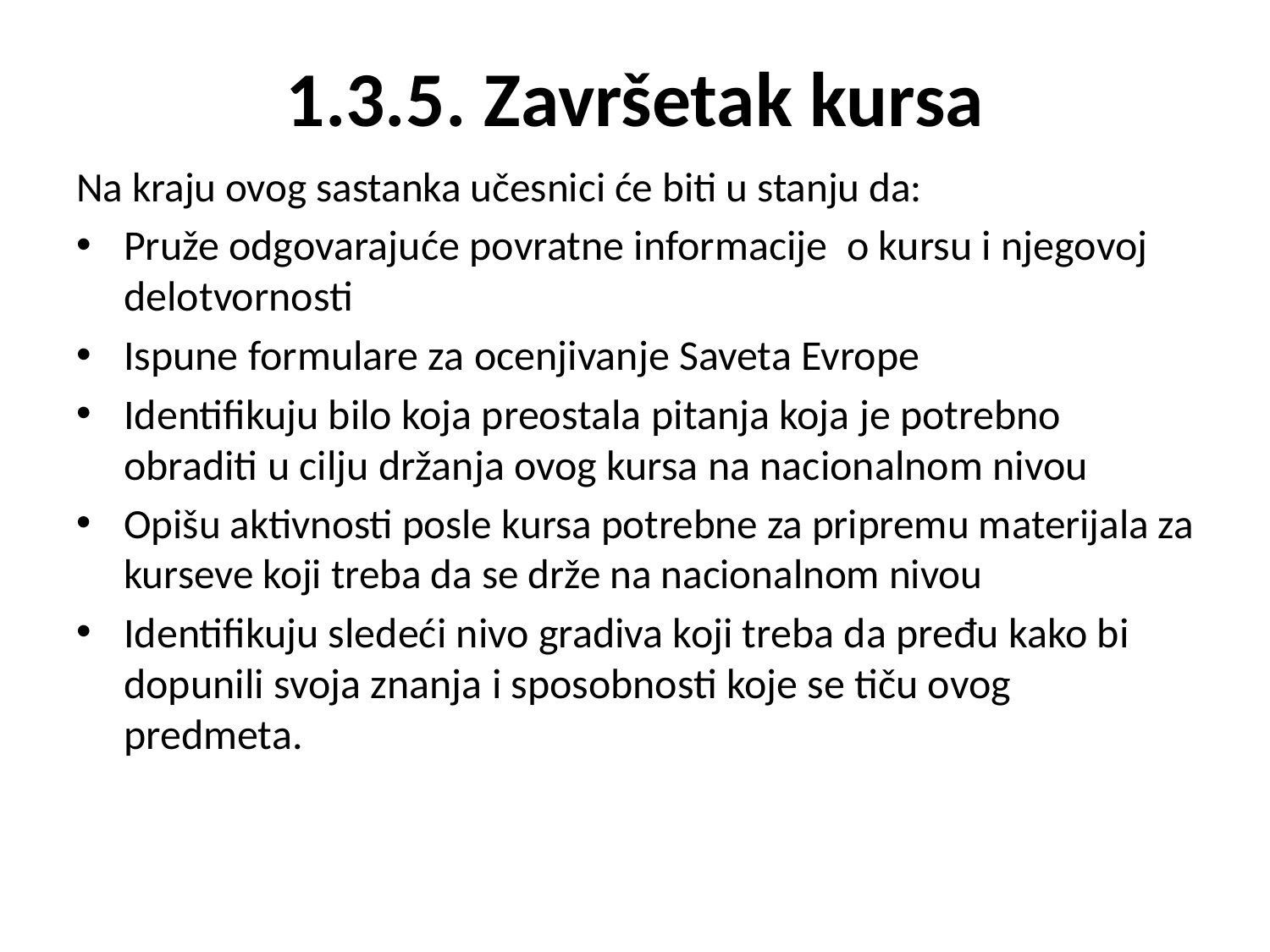

# 1.3.5. Završetak kursa
Na kraju ovog sastanka učesnici će biti u stanju da:
Pruže odgovarajuće povratne informacije  o kursu i njegovoj delotvornosti
Ispune formulare za ocenjivanje Saveta Evrope
Identifikuju bilo koja preostala pitanja koja je potrebno obraditi u cilju držanja ovog kursa na nacionalnom nivou
Opišu aktivnosti posle kursa potrebne za pripremu materijala za kurseve koji treba da se drže na nacionalnom nivou
Identifikuju sledeći nivo gradiva koji treba da pređu kako bi dopunili svoja znanja i sposobnosti koje se tiču ovog predmeta.